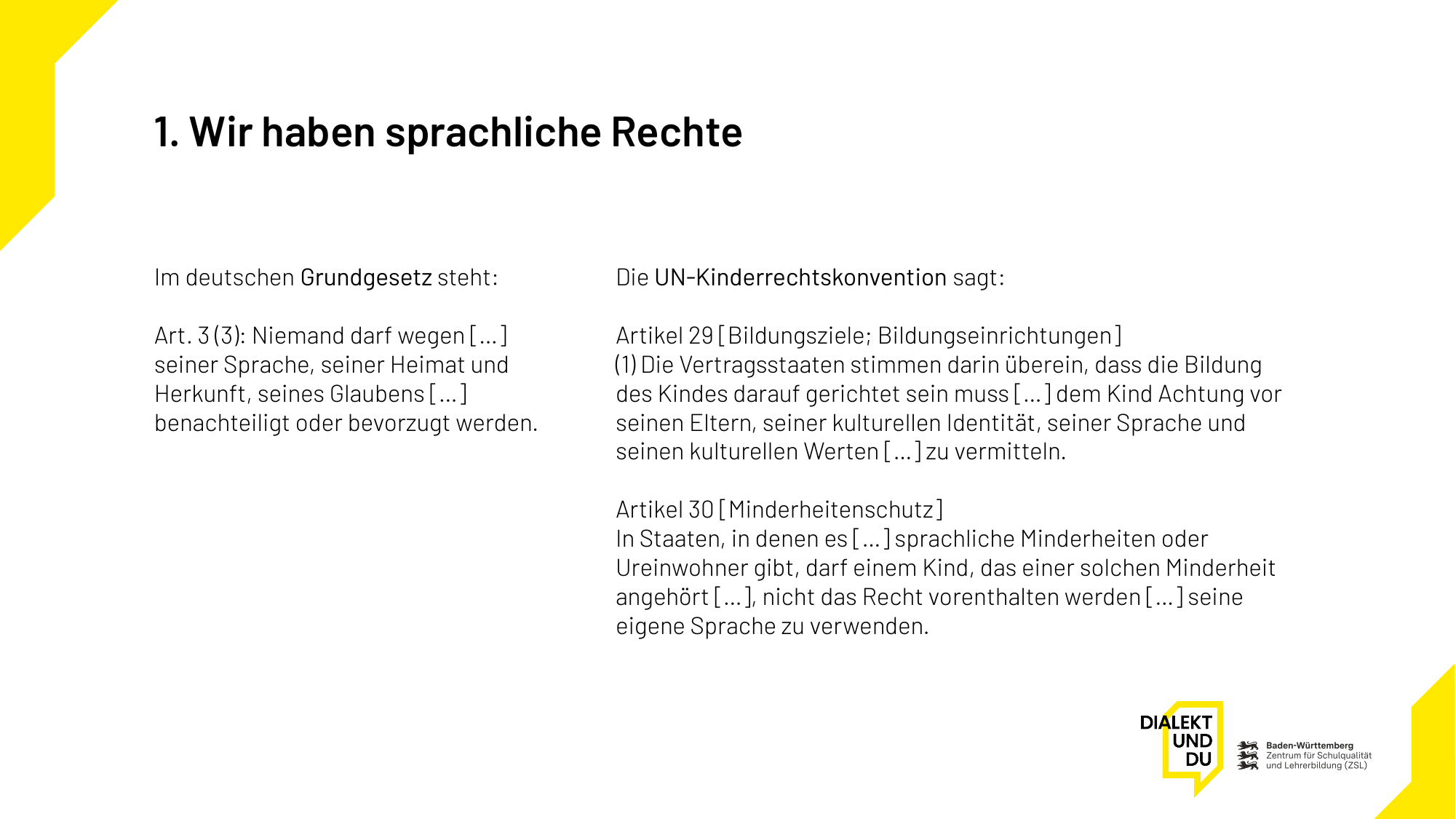

1. Wir haben sprachliche Rechte

Im deutschen Grundgesetz steht:
Art. 3 (3): Niemand darf wegen […] seiner Sprache, seiner Heimat und Herkunft, seines Glaubens […] benachteiligt oder bevorzugt werden.

Die UN-Kinderrechtskonvention sagt:
Artikel 29 [Bildungsziele; Bildungseinrichtungen] 
(1) Die Vertragsstaaten stimmen darin überein, dass die Bildung des Kindes darauf gerichtet sein muss […] dem Kind Achtung vor seinen Eltern, seiner kulturellen Identität, seiner Sprache und seinen kulturellen Werten […] zu vermitteln.
Artikel 30 [Minderheitenschutz] 
In Staaten, in denen es […] sprachliche Minderheiten oder Ureinwohner gibt, darf einem Kind, das einer solchen Minderheit angehört […], nicht das Recht vorenthalten werden […] seine eigene Sprache zu verwenden.